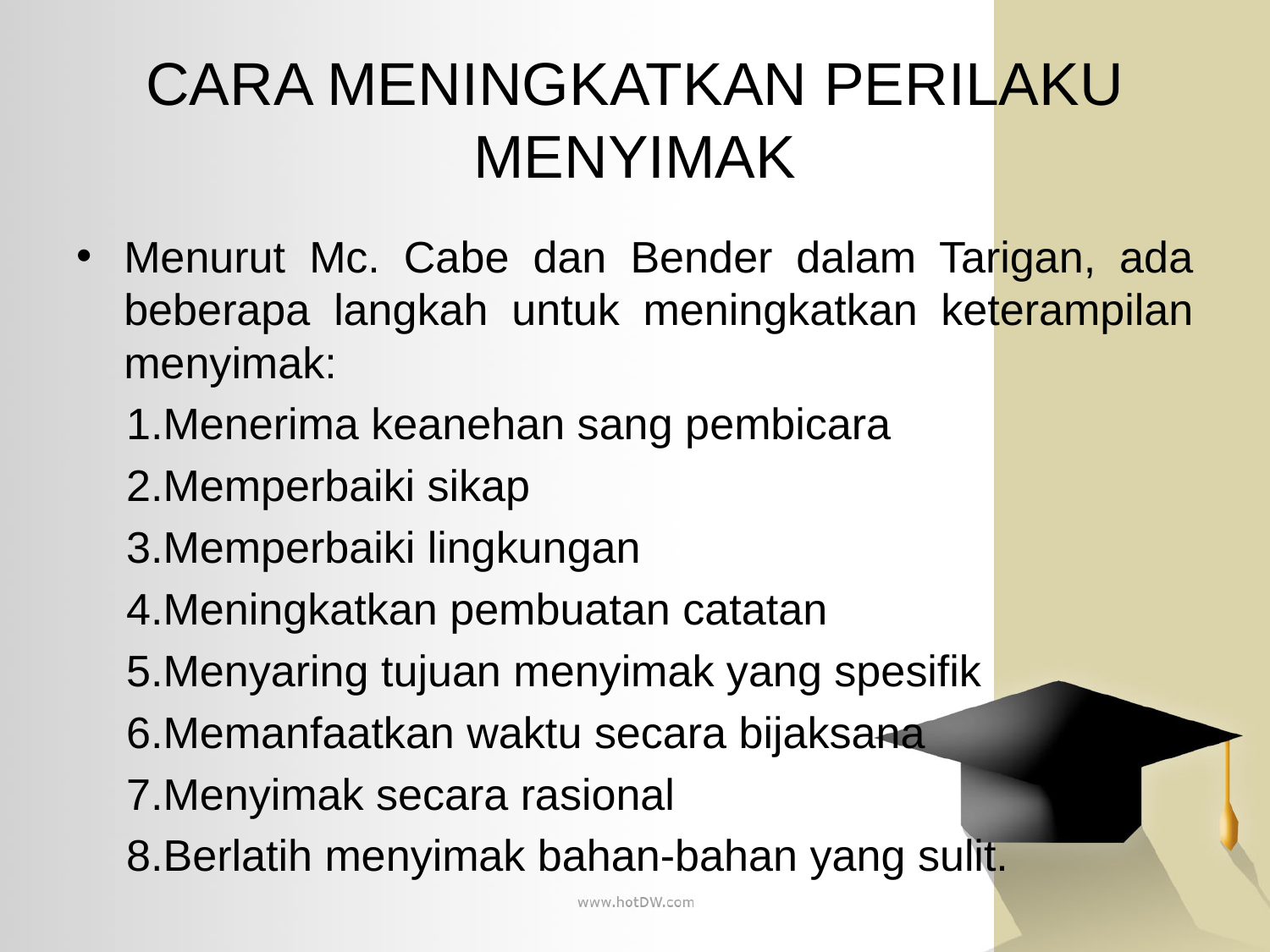

# CARA MENINGKATKAN PERILAKU MENYIMAK
Menurut Mc. Cabe dan Bender dalam Tarigan, ada beberapa langkah untuk meningkatkan keterampilan menyimak:
Menerima keanehan sang pembicara
Memperbaiki sikap
Memperbaiki lingkungan
Meningkatkan pembuatan catatan
Menyaring tujuan menyimak yang spesifik
Memanfaatkan waktu secara bijaksana
Menyimak secara rasional
Berlatih menyimak bahan-bahan yang sulit.